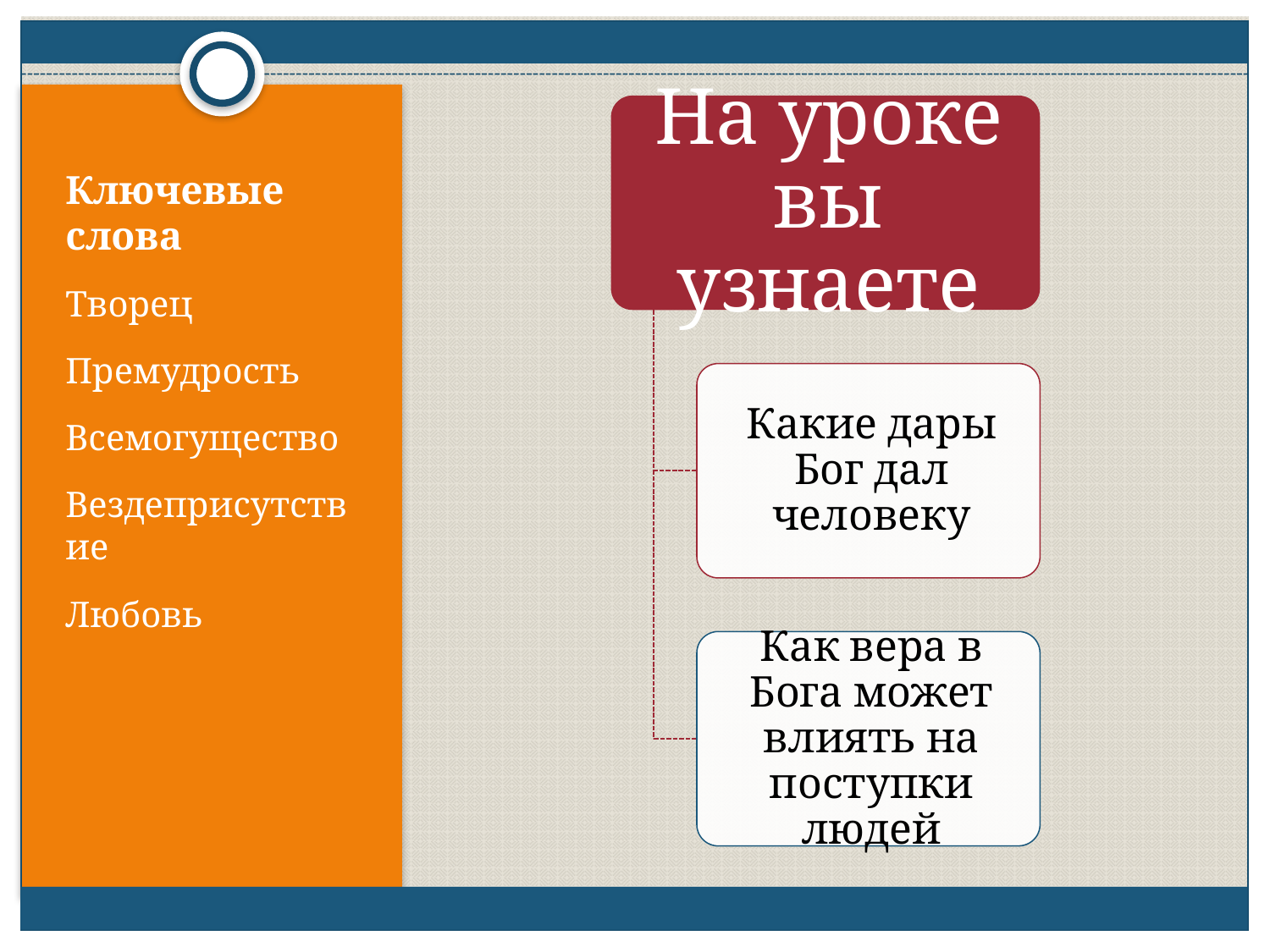

На уроке вы узнаете
Какие дары Бог дал человеку
Как вера в Бога может влиять на поступки людей
# Ключевые слова
Творец
Премудрость
Всемогущество
Вездеприсутствие
Любовь